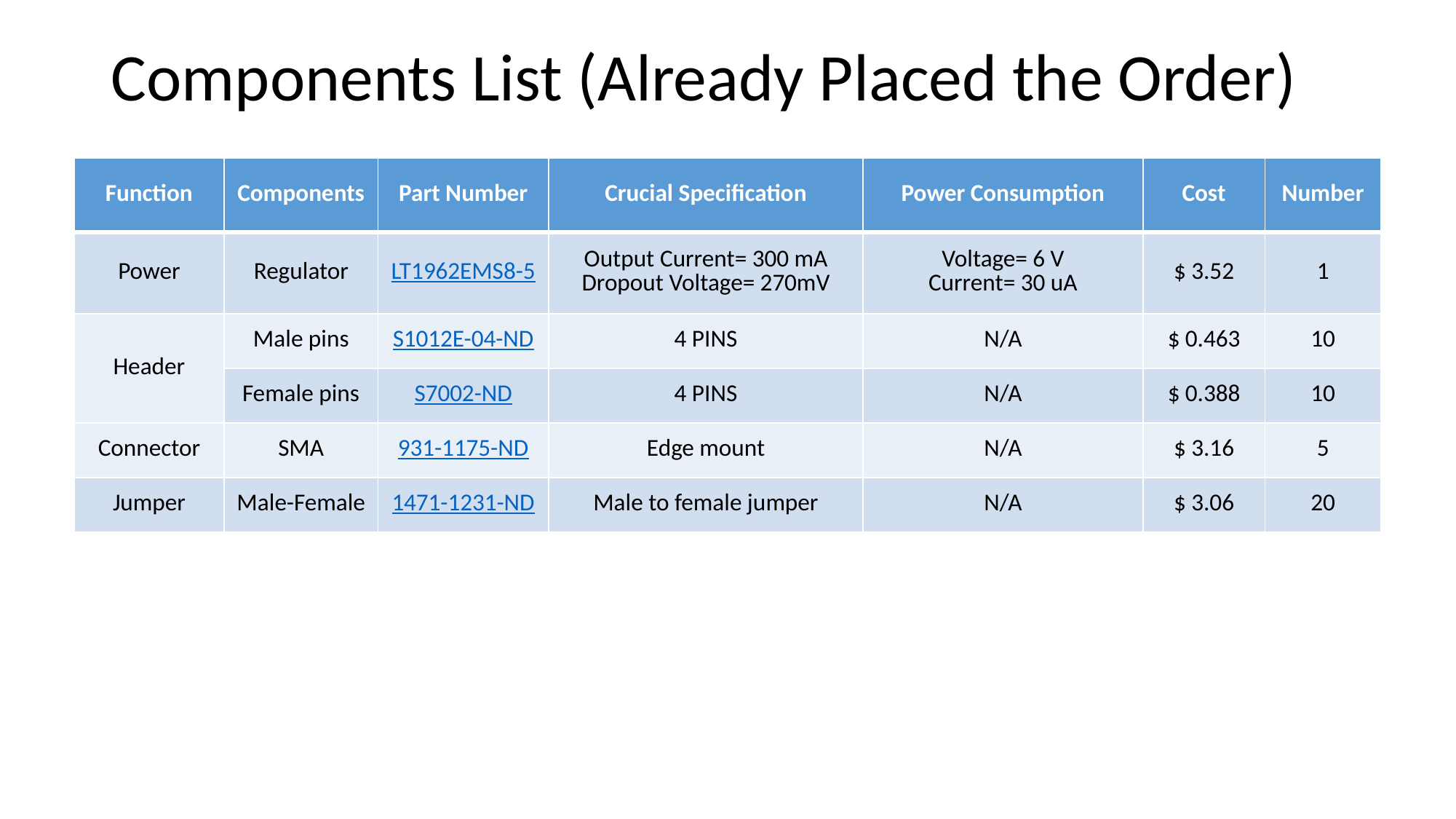

# Components List (Already Placed the Order)
| Function | Components | Part Number | Crucial Specification | Power Consumption | Cost | Number |
| --- | --- | --- | --- | --- | --- | --- |
| Power | Regulator | LT1962EMS8-5 | Output Current= 300 mA Dropout Voltage= 270mV | Voltage= 6 V Current= 30 uA | $ 3.52 | 1 |
| Header | Male pins | S1012E-04-ND | 4 PINS | N/A | $ 0.463 | 10 |
|  | Female pins | S7002-ND | 4 PINS | N/A | $ 0.388 | 10 |
| Connector | SMA | 931-1175-ND | Edge mount | N/A | $ 3.16 | 5 |
| Jumper | Male-Female | 1471-1231-ND | Male to female jumper | N/A | $ 3.06 | 20 |